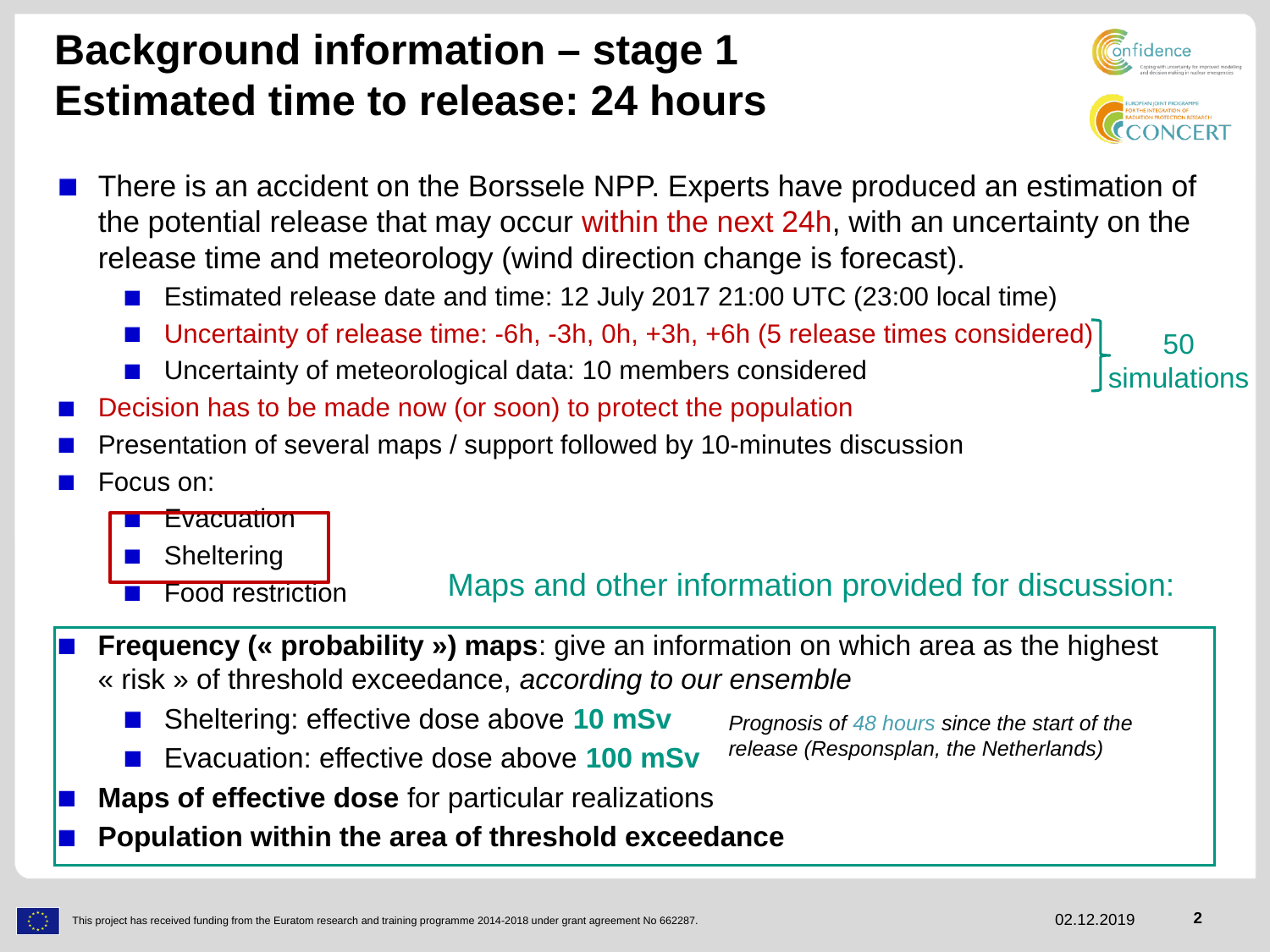

# Background information – stage 1 Estimated time to release: 24 hours
There is an accident on the Borssele NPP. Experts have produced an estimation of the potential release that may occur within the next 24h, with an uncertainty on the release time and meteorology (wind direction change is forecast).
Estimated release date and time: 12 July 2017 21:00 UTC (23:00 local time)
Uncertainty of release time: -6h, -3h, 0h, +3h, +6h (5 release times considered)
Uncertainty of meteorological data: 10 members considered
Decision has to be made now (or soon) to protect the population
Presentation of several maps / support followed by 10-minutes discussion
Focus on:
Evacuation
Sheltering
Food restriction

50 simulations

Maps and other information provided for discussion:

Frequency (« probability ») maps: give an information on which area as the highest « risk » of threshold exceedance, according to our ensemble
Sheltering: effective dose above 10 mSv
Evacuation: effective dose above 100 mSv
Maps of effective dose for particular realizations
Population within the area of threshold exceedance

Prognosis of 48 hours since the start of the release (Responsplan, the Netherlands)